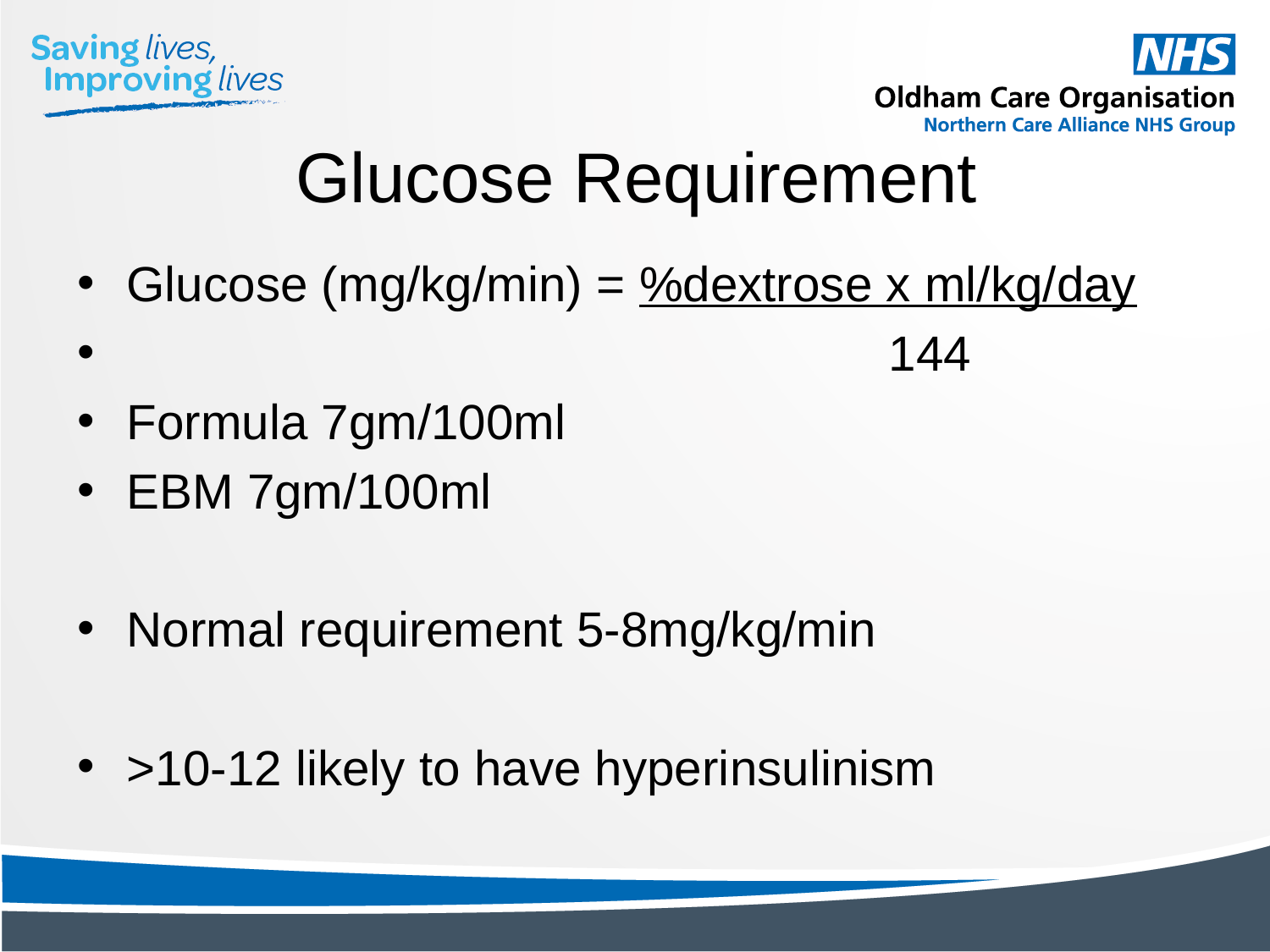

# Glucose Requirement
Glucose (mg/kg/min) = %dextrose x ml/kg/day
						144
Formula 7gm/100ml
EBM 7gm/100ml

Normal requirement 5-8mg/kg/min

>10-12 likely to have hyperinsulinism